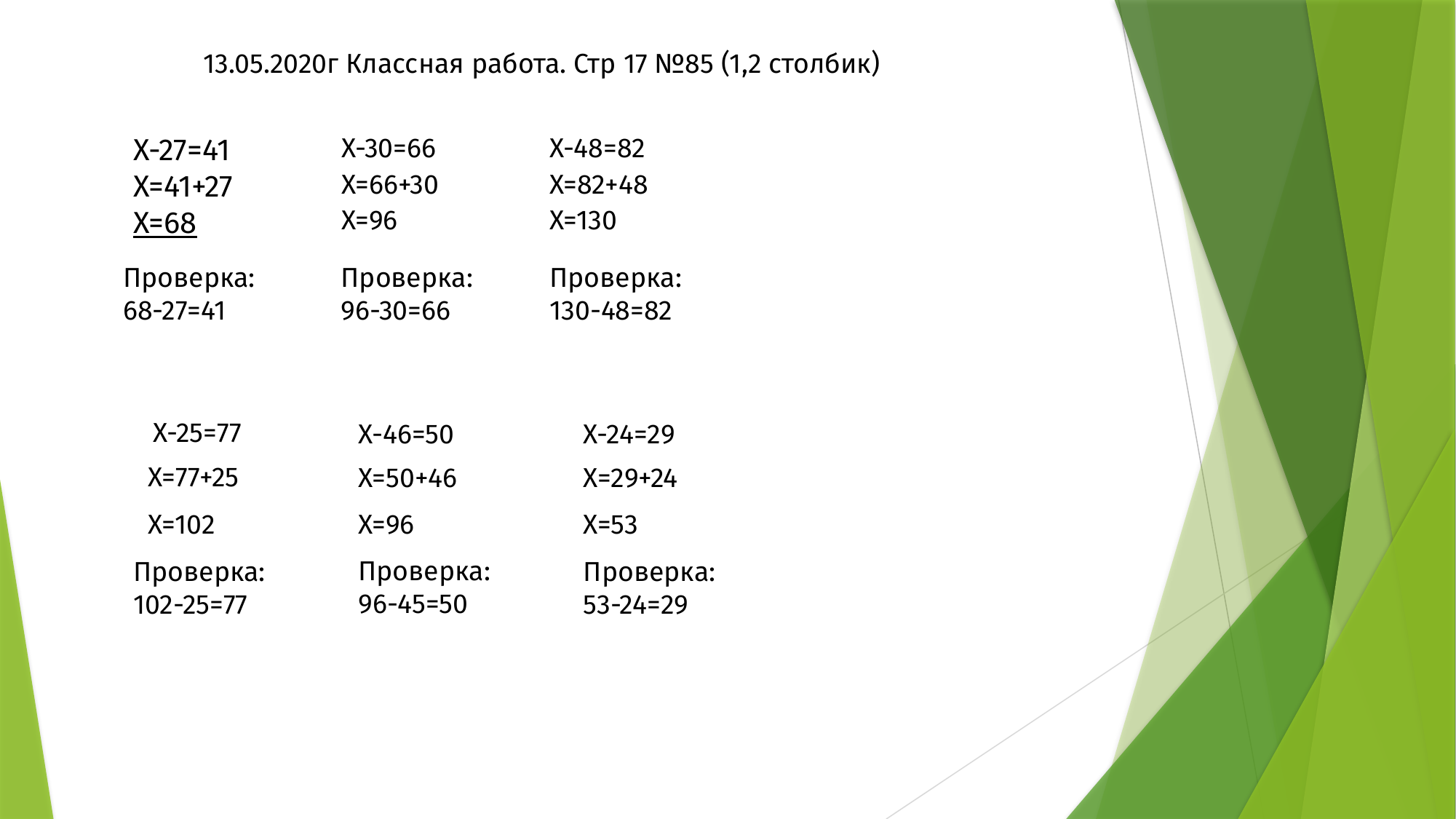

13.05.2020г Классная работа. Стр 17 №85 (1,2 столбик)
Х-27=41
Х=41+27
Х=68
Х-30=66
Х-48=82
Х=66+30
Х=82+48
Х=96
Х=130
Проверка:
96-30=66
Проверка:
130-48=82
Проверка:
68-27=41
Х-25=77
Х-46=50
Х-24=29
Х=77+25
Х=50+46
Х=29+24
Х=96
Х=53
Х=102
Проверка:
96-45=50
Проверка:
102-25=77
Проверка:
53-24=29